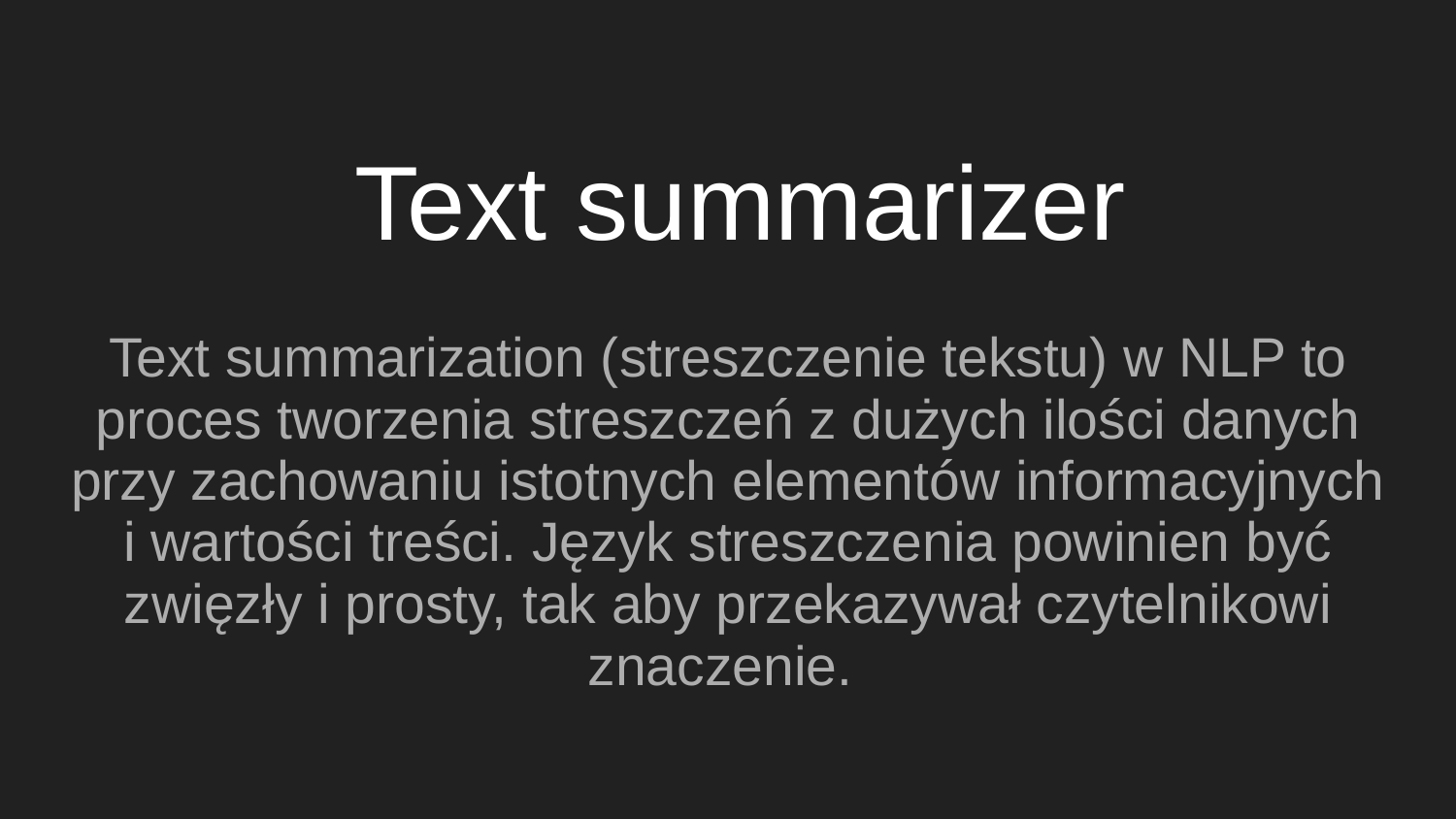

# Text summarizer
Text summarization (streszczenie tekstu) w NLP to proces tworzenia streszczeń z dużych ilości danych przy zachowaniu istotnych elementów informacyjnych i wartości treści. Język streszczenia powinien być zwięzły i prosty, tak aby przekazywał czytelnikowi znaczenie.